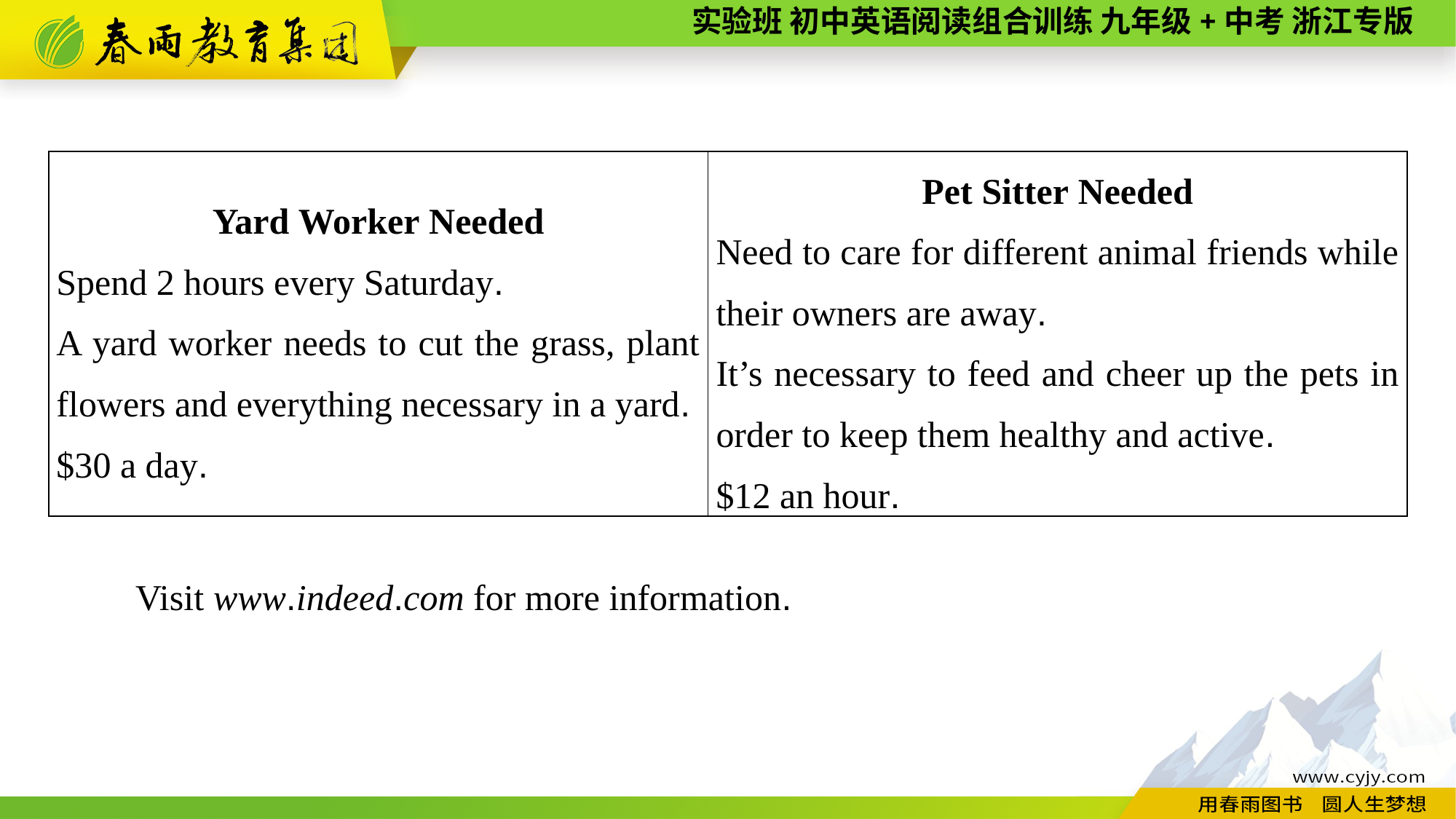

| Yard Worker Needed Spend 2 hours every Saturday. A yard worker needs to cut the grass, plant flowers and everything necessary in a yard. $30 a day. | Pet Sitter Needed Need to care for different animal friends while their owners are away. It’s necessary to feed and cheer up the pets in order to keep them healthy and active. $12 an hour. |
| --- | --- |
　　Visit www.indeed.com for more information.